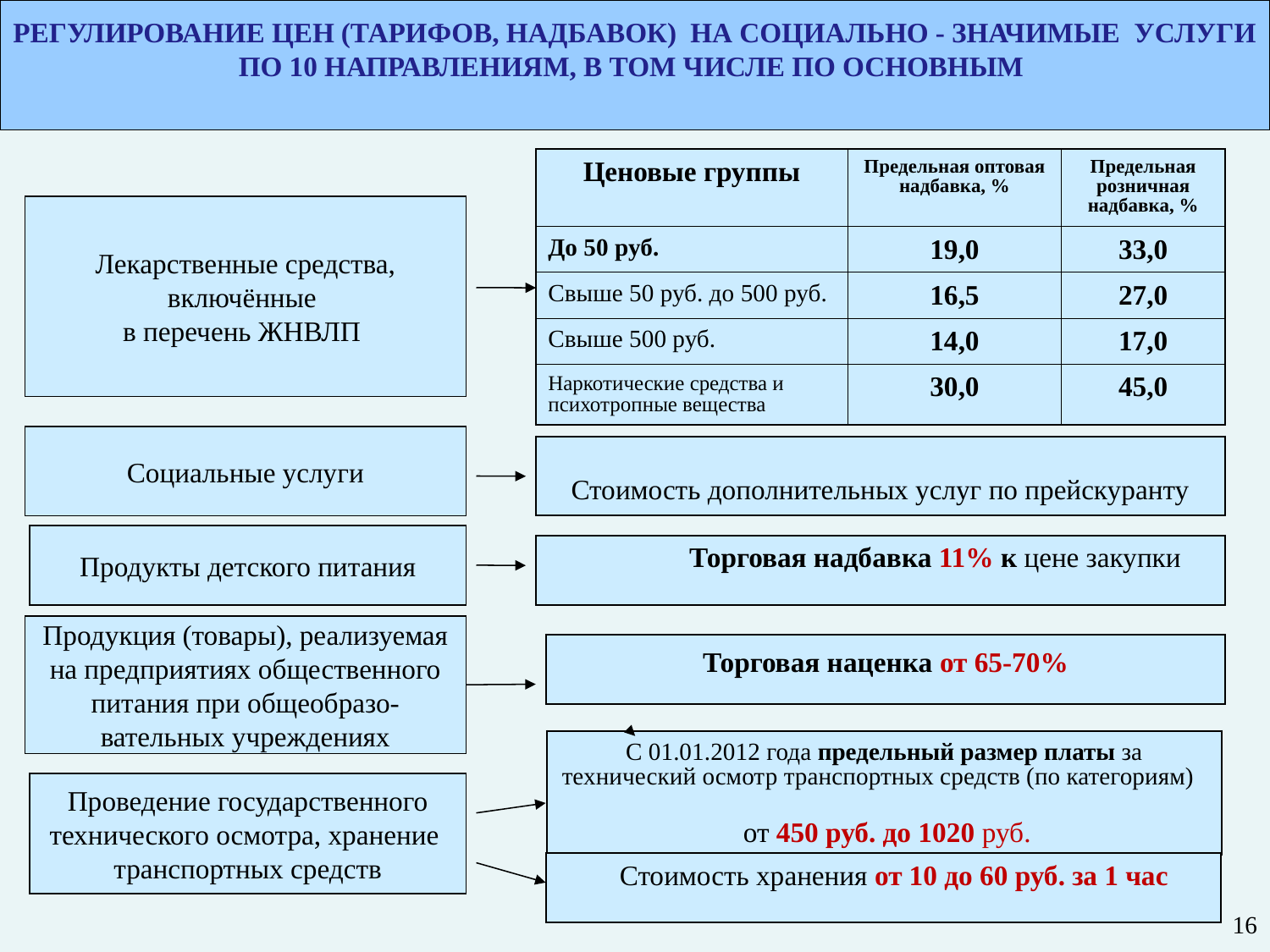

РЕГУЛИРОВАНИЕ ЦЕН (ТАРИФОВ, НАДБАВОК)  НА СОЦИАЛЬНО - ЗНАЧИМЫЕ  УСЛУГИ ПО 10 НАПРАВЛЕНИЯМ, В ТОМ ЧИСЛЕ ПО ОСНОВНЫМ

| Ценовые группы | Предельная оптовая надбавка, % | Предельная розничная надбавка, % |
| --- | --- | --- |
| До 50 руб. | 19,0 | 33,0 |
| Свыше 50 руб. до 500 руб. | 16,5 | 27,0 |
| Свыше 500 руб. | 14,0 | 17,0 |
| Наркотические средства и психотропные вещества | 30,0 | 45,0 |
Лекарственные средства, включённые
в перечень ЖНВЛП

Социальные услуги
| Стоимость дополнительных услуг по прейскуранту |
| --- |

Продукты детского питания
| Торговая надбавка 11% к цене закупки |
| --- |

Продукция (товары), реализуемая на предприятиях общественного питания при общеобразо-вательных учреждениях
| Торговая наценка от 65-70% |
| --- |

| С 01.01.2012 года предельный размер платы за технический осмотр транспортных средств (по категориям) от 450 руб. до 1020 руб. |
| --- |

Проведение государственного технического осмотра, хранение  транспортных средств

| Стоимость хранения от 10 до 60 руб. за 1 час |
| --- |

16